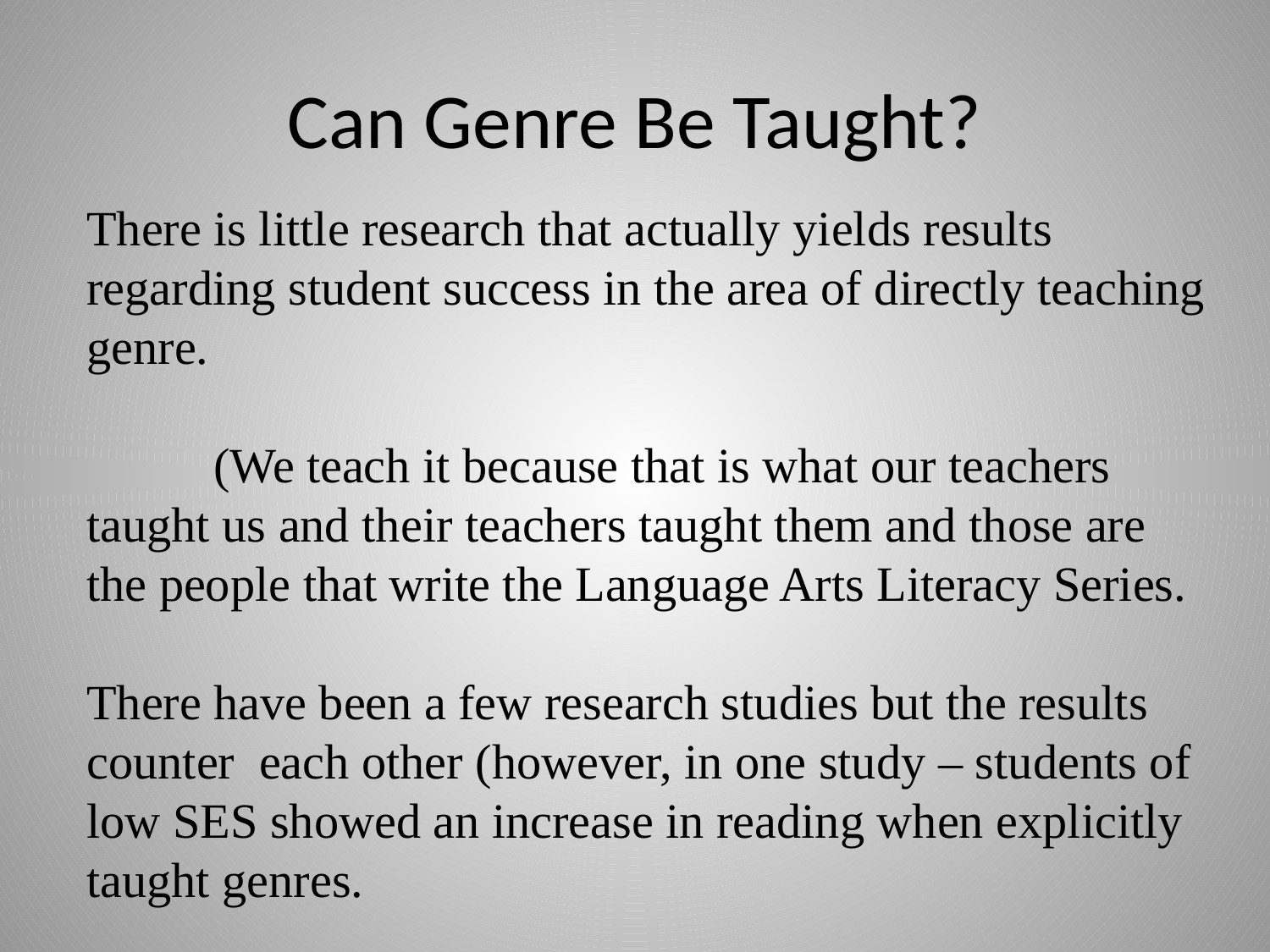

# Can Genre Be Taught?
There is little research that actually yields results regarding student success in the area of directly teaching genre.

	(We teach it because that is what our teachers taught us and their teachers taught them and those are the people that write the Language Arts Literacy Series.

There have been a few research studies but the results counter  each other (however, in one study – students of low SES showed an increase in reading when explicitly taught genres.